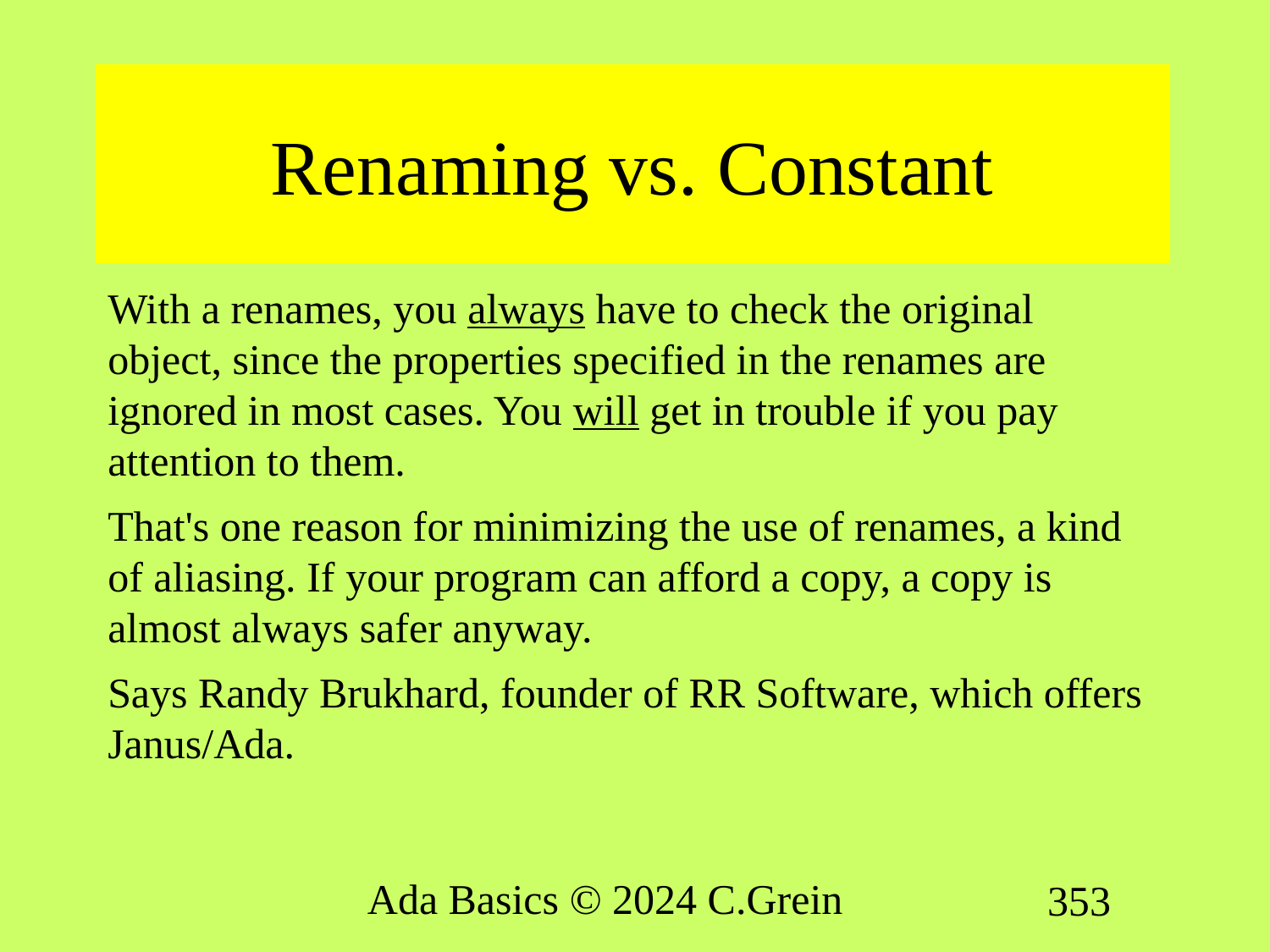

# Renaming vs. Constant
With a renames, you always have to check the original object, since the properties specified in the renames are ignored in most cases. You will get in trouble if you pay attention to them.
That's one reason for minimizing the use of renames, a kind of aliasing. If your program can afford a copy, a copy is
almost always safer anyway.
Says Randy Brukhard, founder of RR Software, which offers Janus/Ada.
Ada Basics © 2024 C.Grein
353